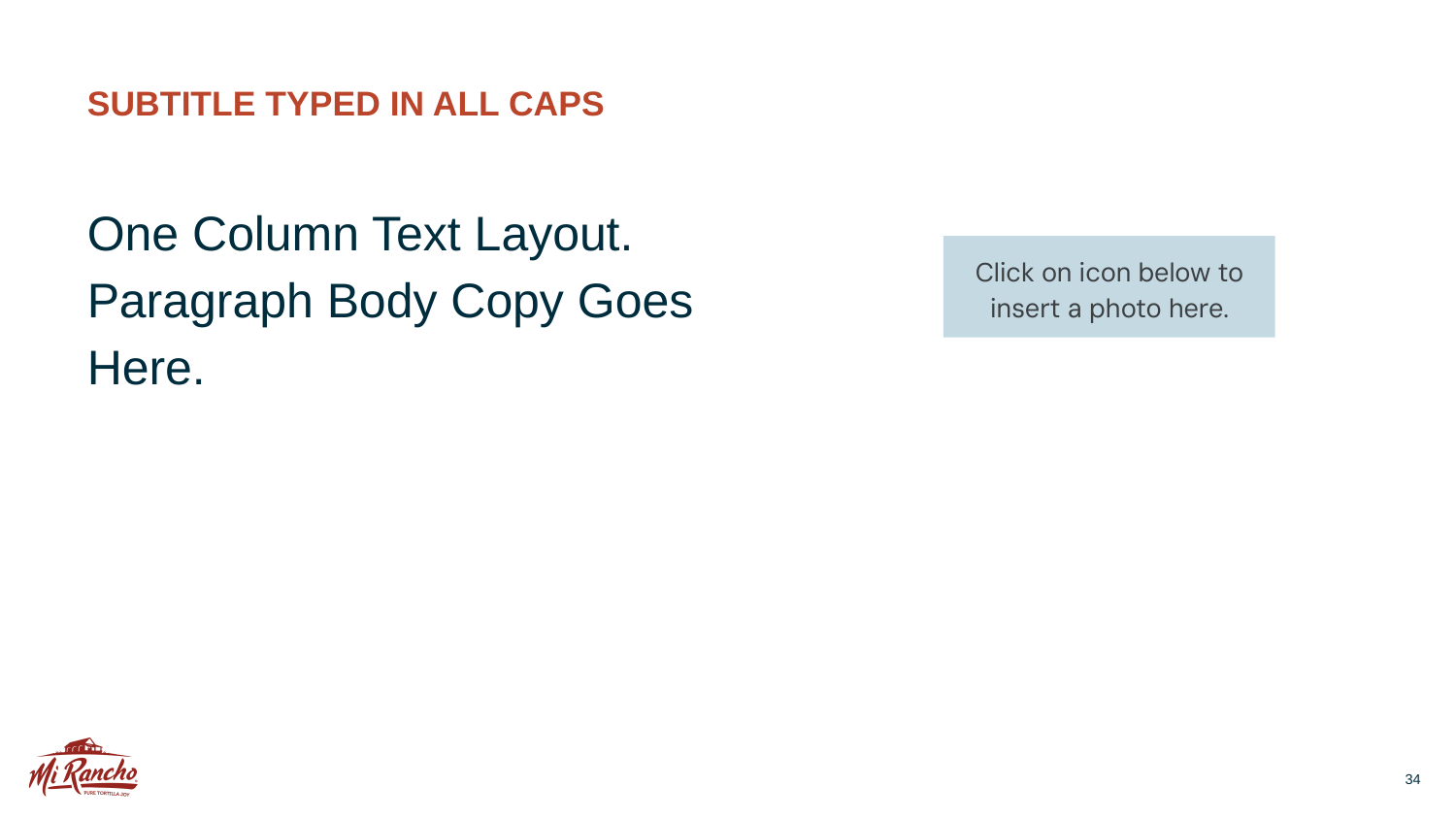

SUBTITLE TYPED IN ALL CAPS
# One Column Text Layout.
Paragraph Body Copy Goes Here.
Click on icon below to insert a photo here.
34